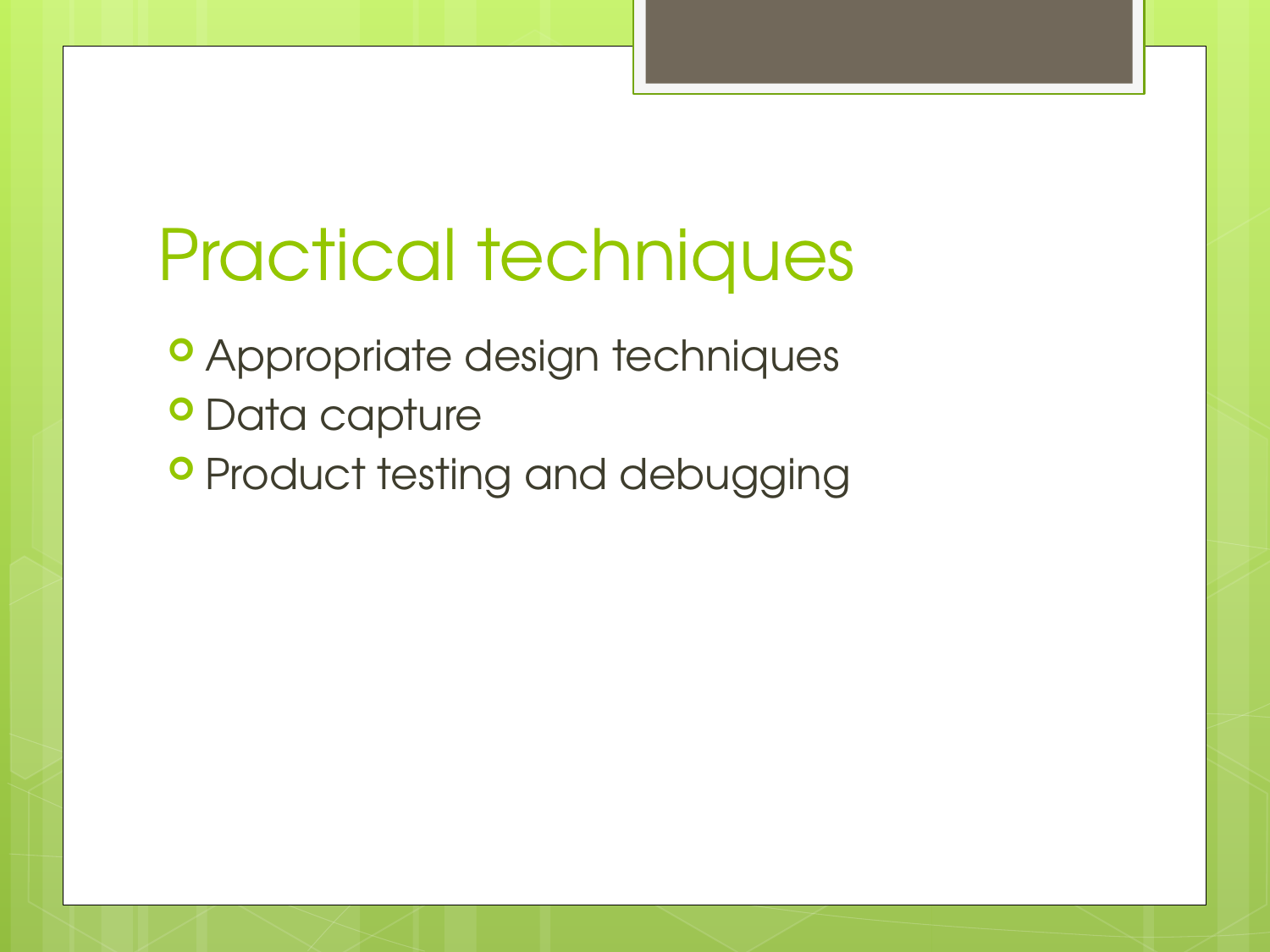

# Practical techniques
Appropriate design techniques
Data capture
Product testing and debugging